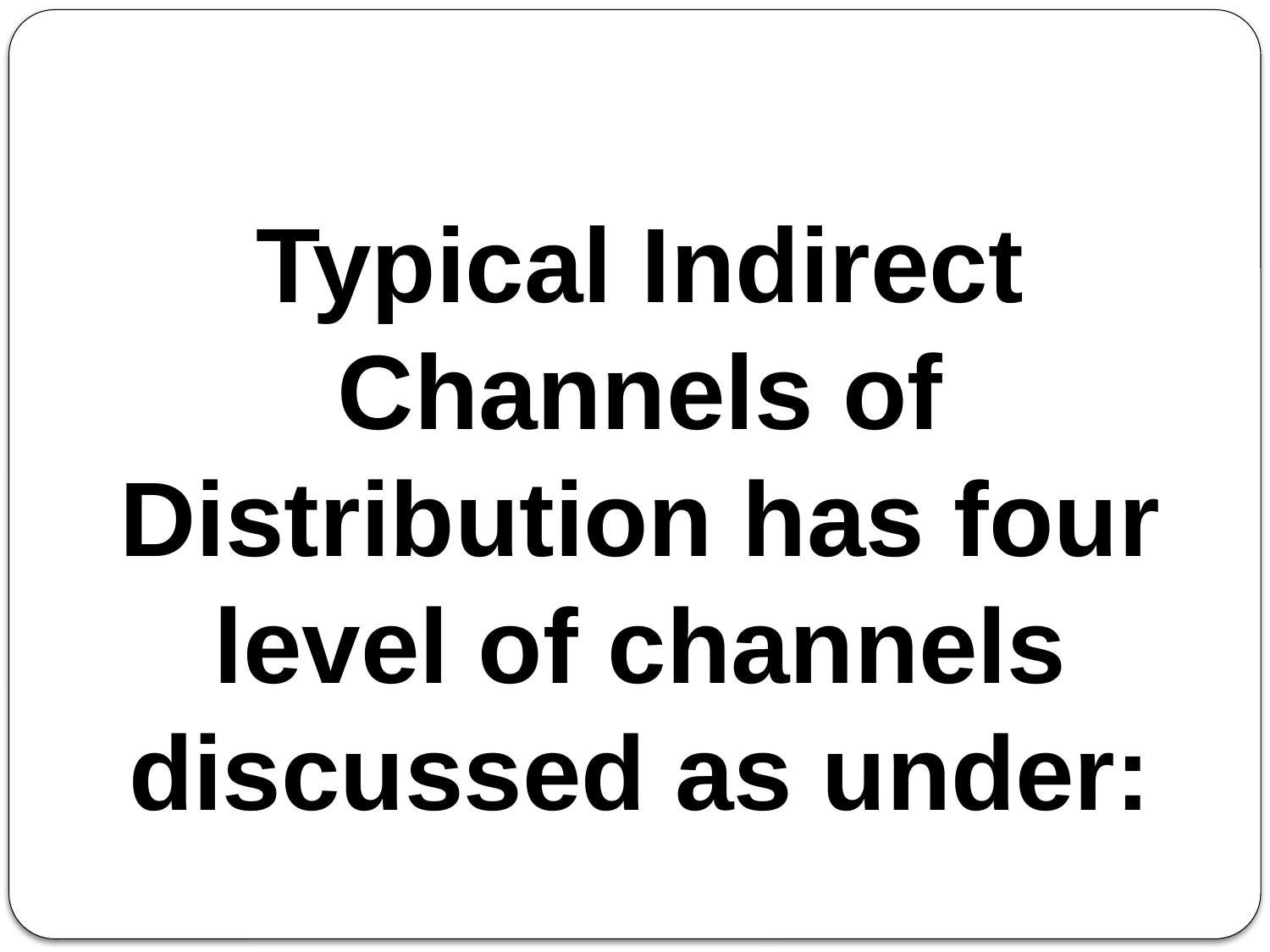

Typical Indirect Channels of Distribution has four level of channels discussed as under: